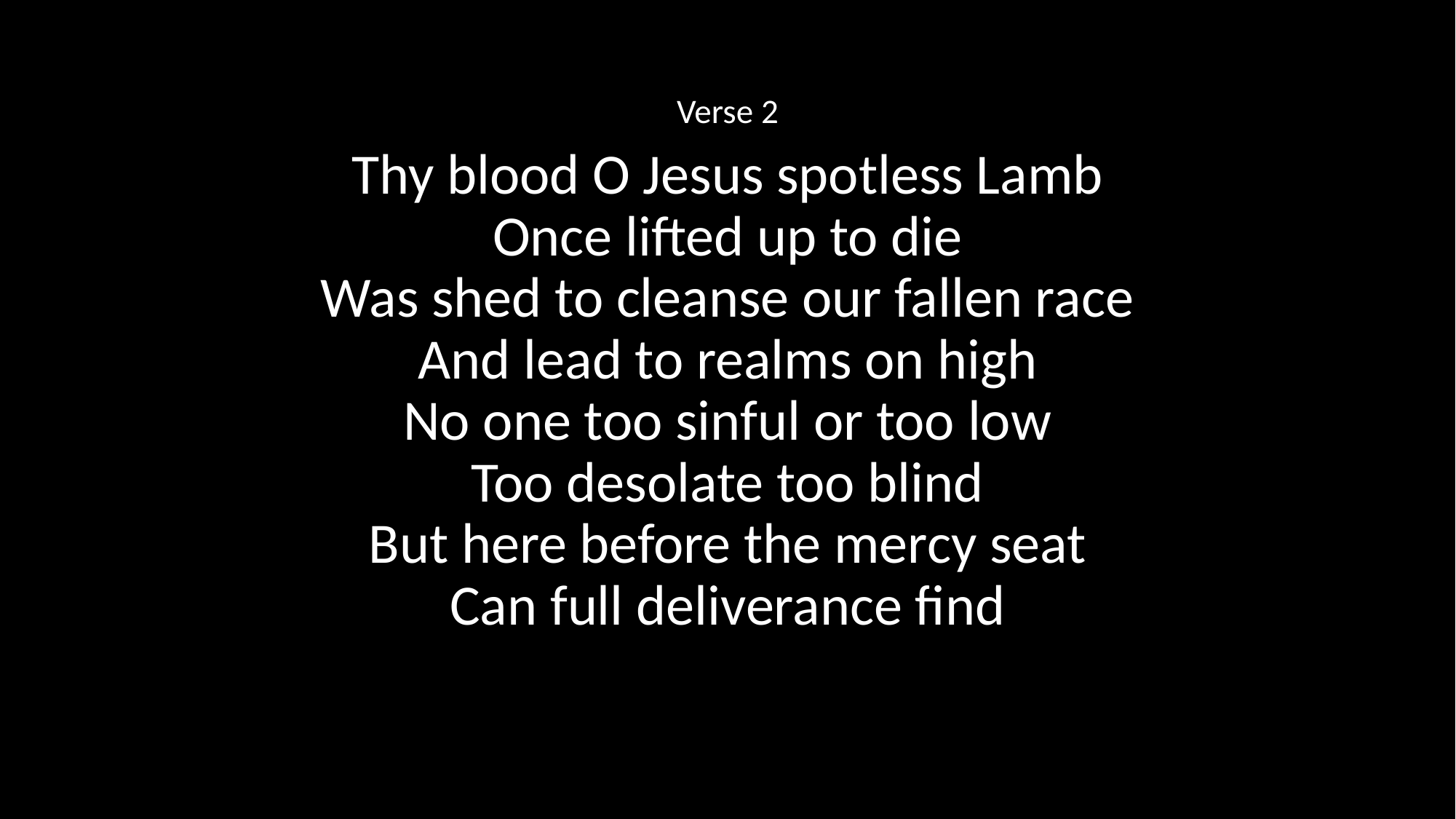

Verse 2
Thy blood O Jesus spotless Lamb
Once lifted up to die
Was shed to cleanse our fallen race
And lead to realms on high
No one too sinful or too low
Too desolate too blind
But here before the mercy seat
Can full deliverance find